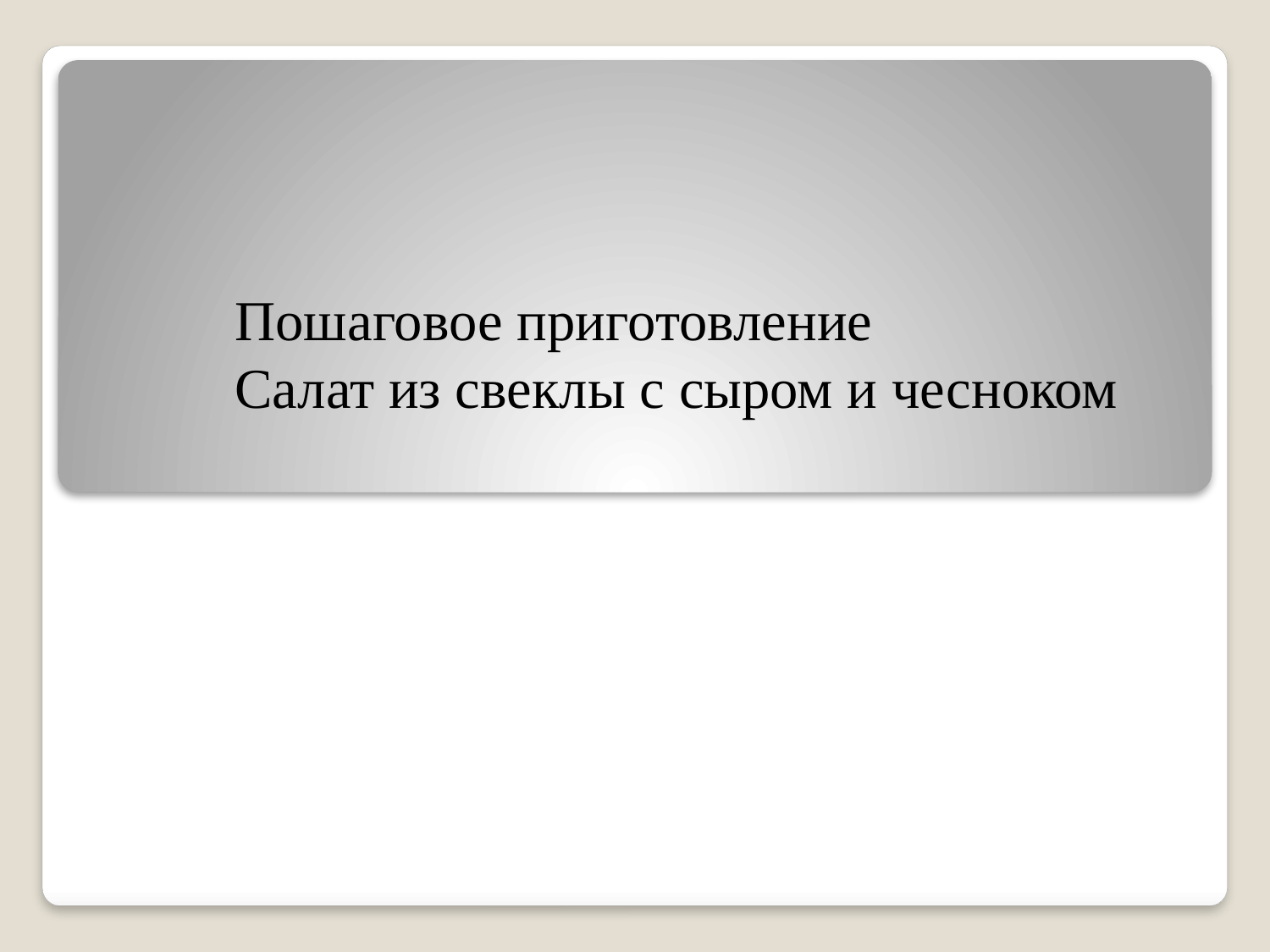

Пошаговое приготовление
Салат из свеклы с сыром и чесноком